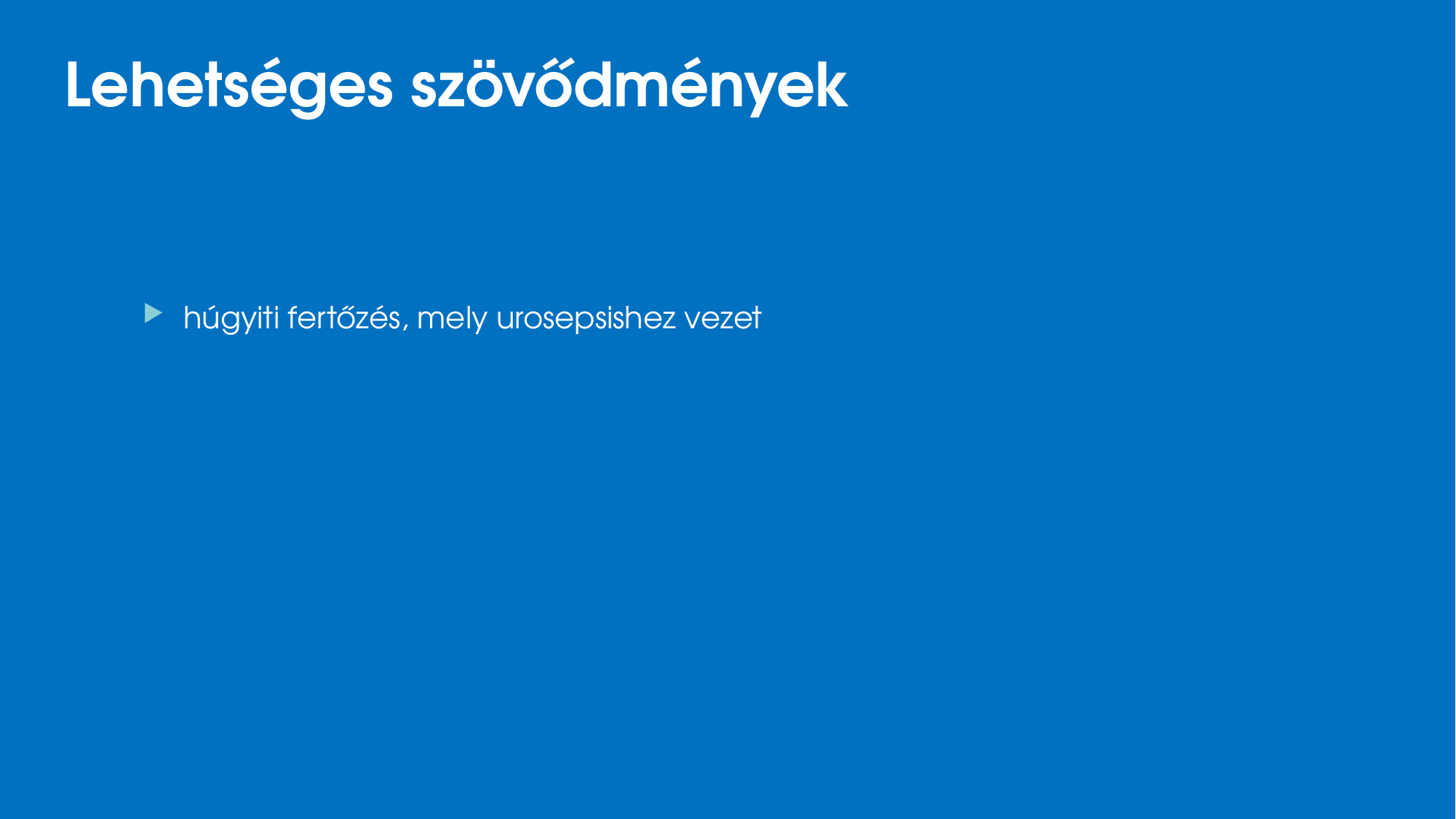

# Lehetséges szövődmények

húgyiti fertőzés, mely urosepsishez vezet